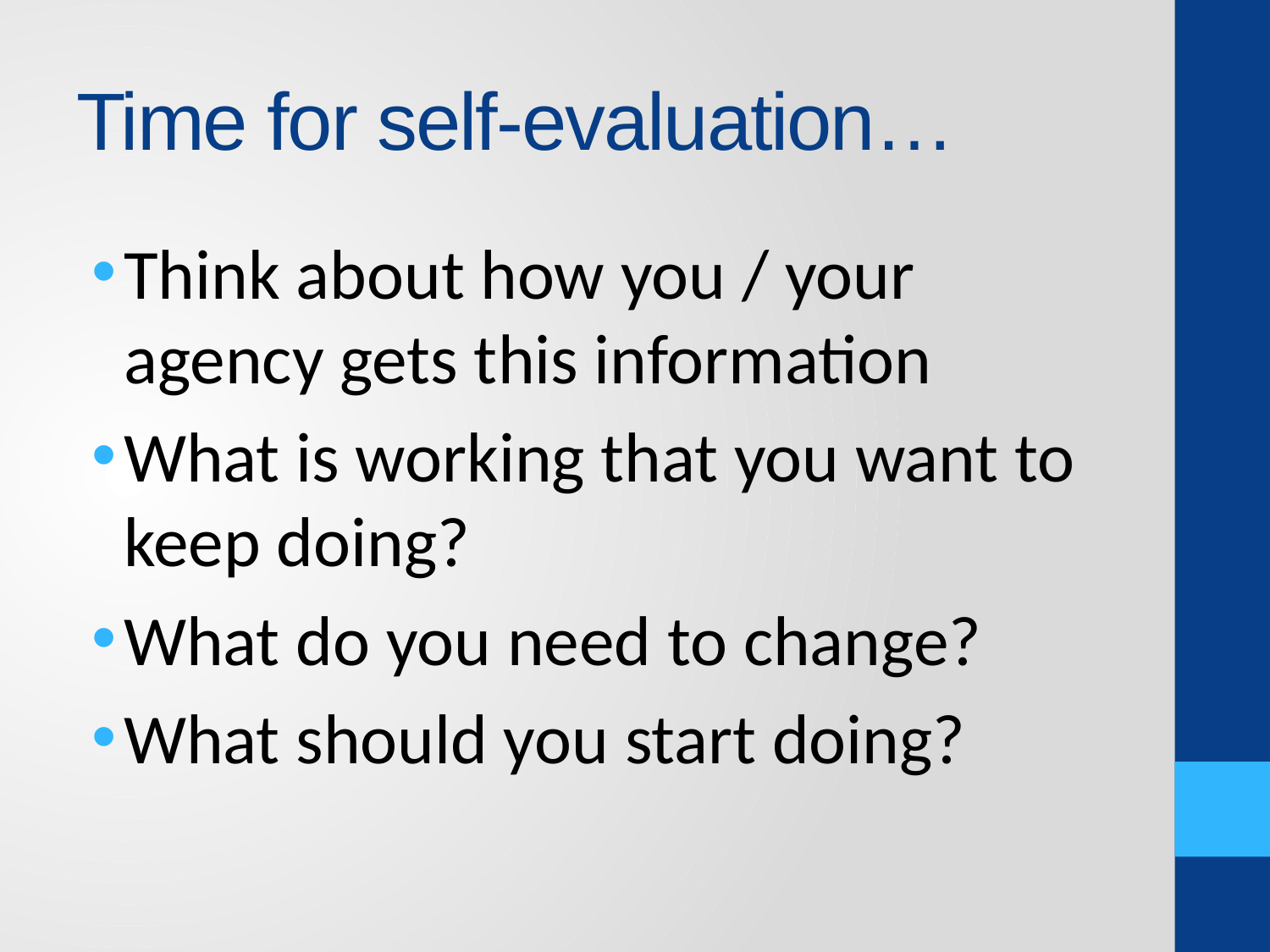

# Time for self-evaluation…
Think about how you / your agency gets this information
What is working that you want to keep doing?
What do you need to change?
What should you start doing?